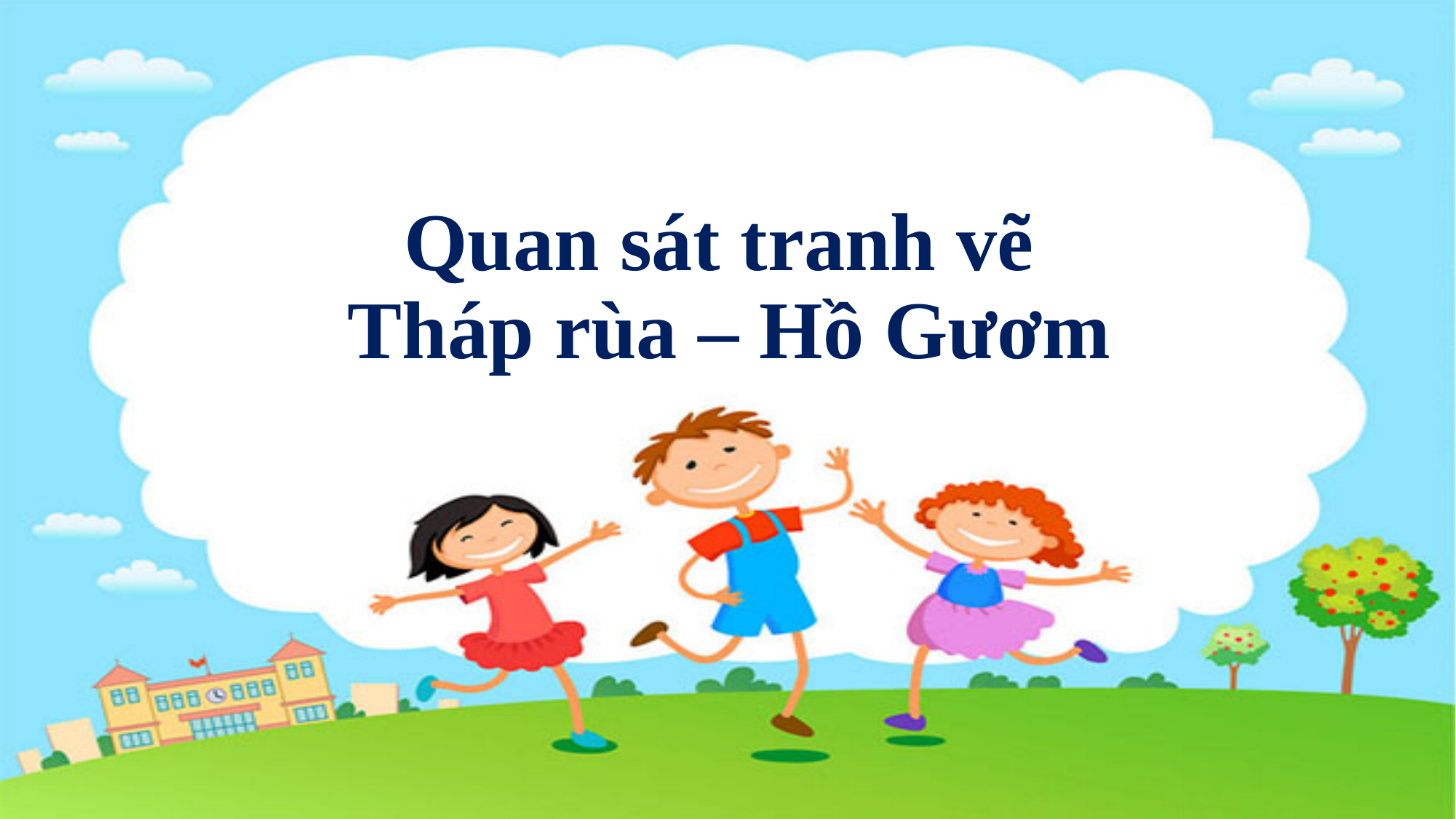

Quan sát tranh vẽ
Tháp rùa – Hồ Gươm